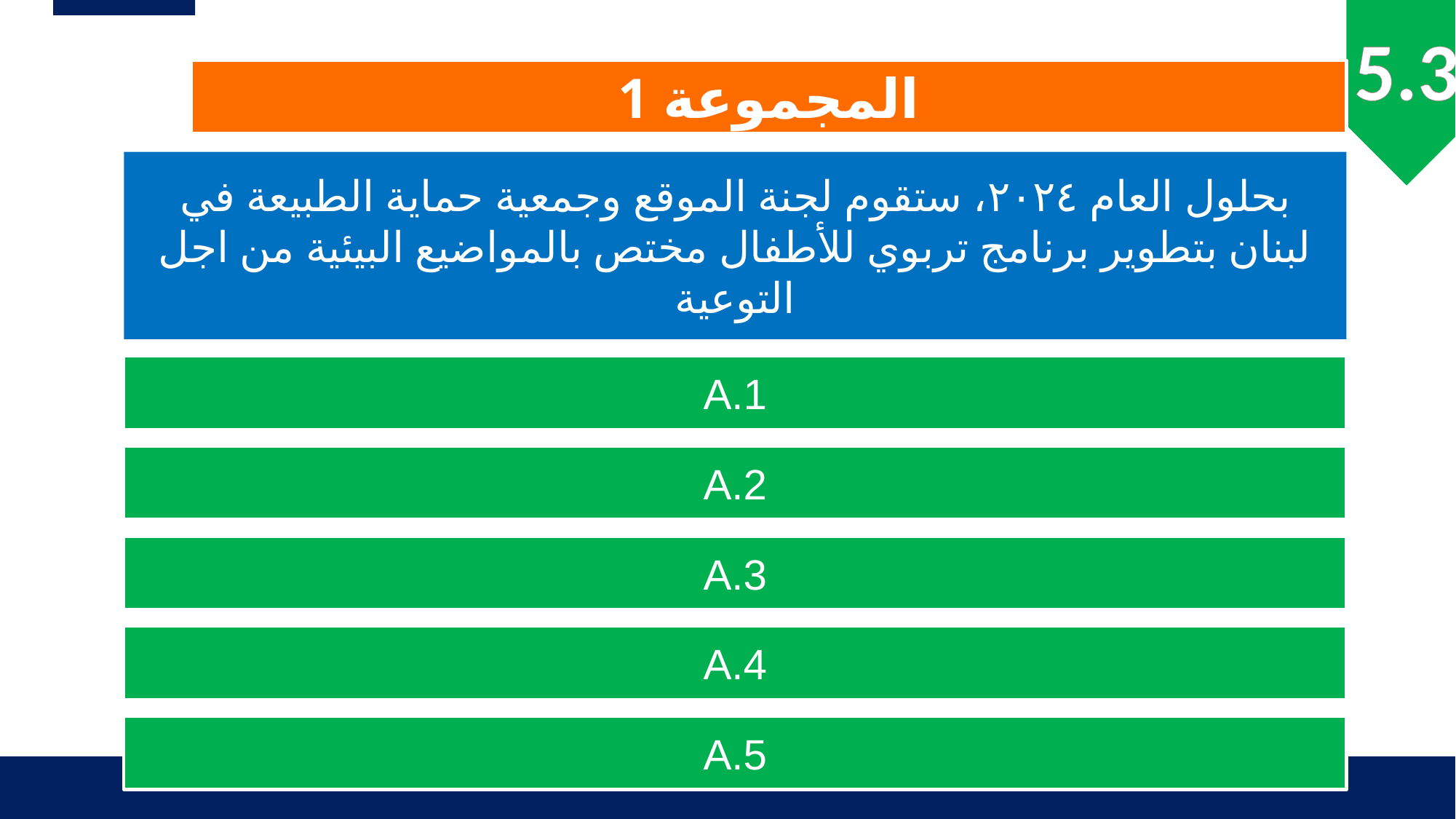

5.3

المجموعة 1
بحلول العام ٢٠٢٤، ستقوم لجنة الموقع وجمعية حماية الطبيعة في لبنان بتطوير برنامج تربوي للأطفال مختص بالمواضيع البيئية من اجل التوعية
A.1
A.2
A.3
A.4
A.5